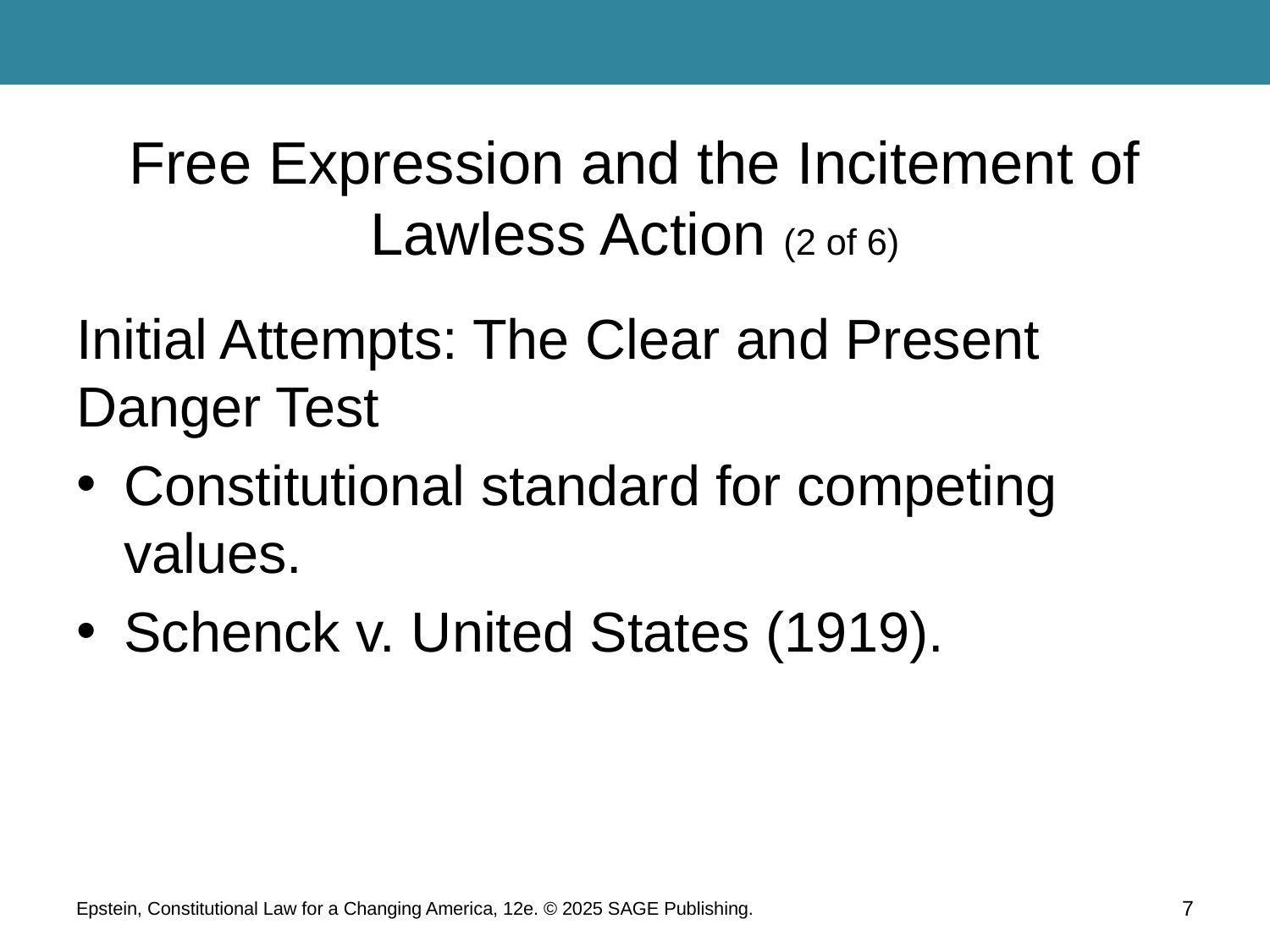

# Free Expression and the Incitement of Lawless Action (2 of 6)
Initial Attempts: The Clear and Present Danger Test
Constitutional standard for competing values.
Schenck v. United States (1919).
Epstein, Constitutional Law for a Changing America, 12e. © 2025 SAGE Publishing.
7